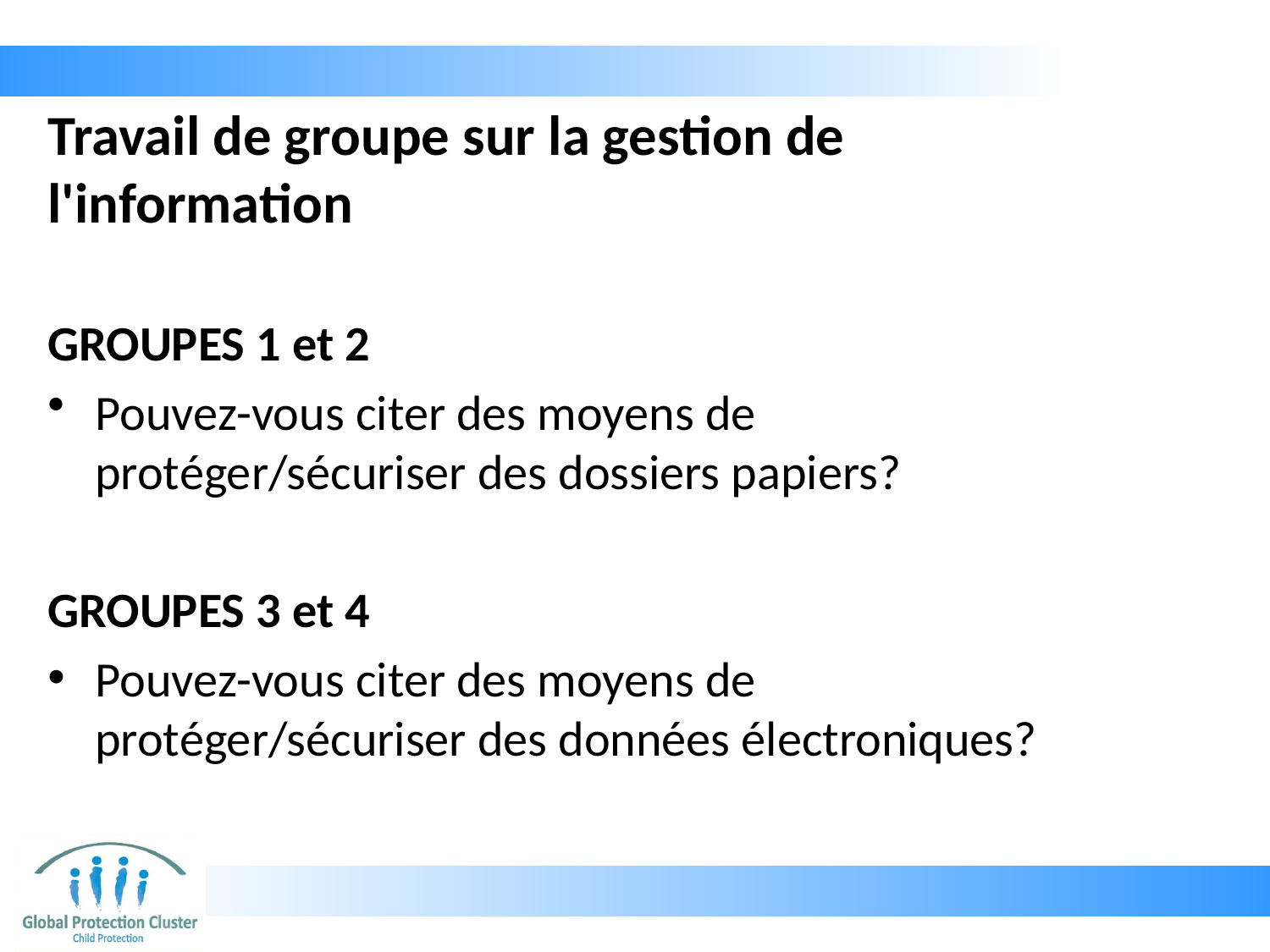

# Travail de groupe sur la gestion de l'information

GROUPES 1 et 2
Pouvez-vous citer des moyens de protéger/sécuriser des dossiers papiers?

GROUPES 3 et 4
Pouvez-vous citer des moyens de protéger/sécuriser des données électroniques?